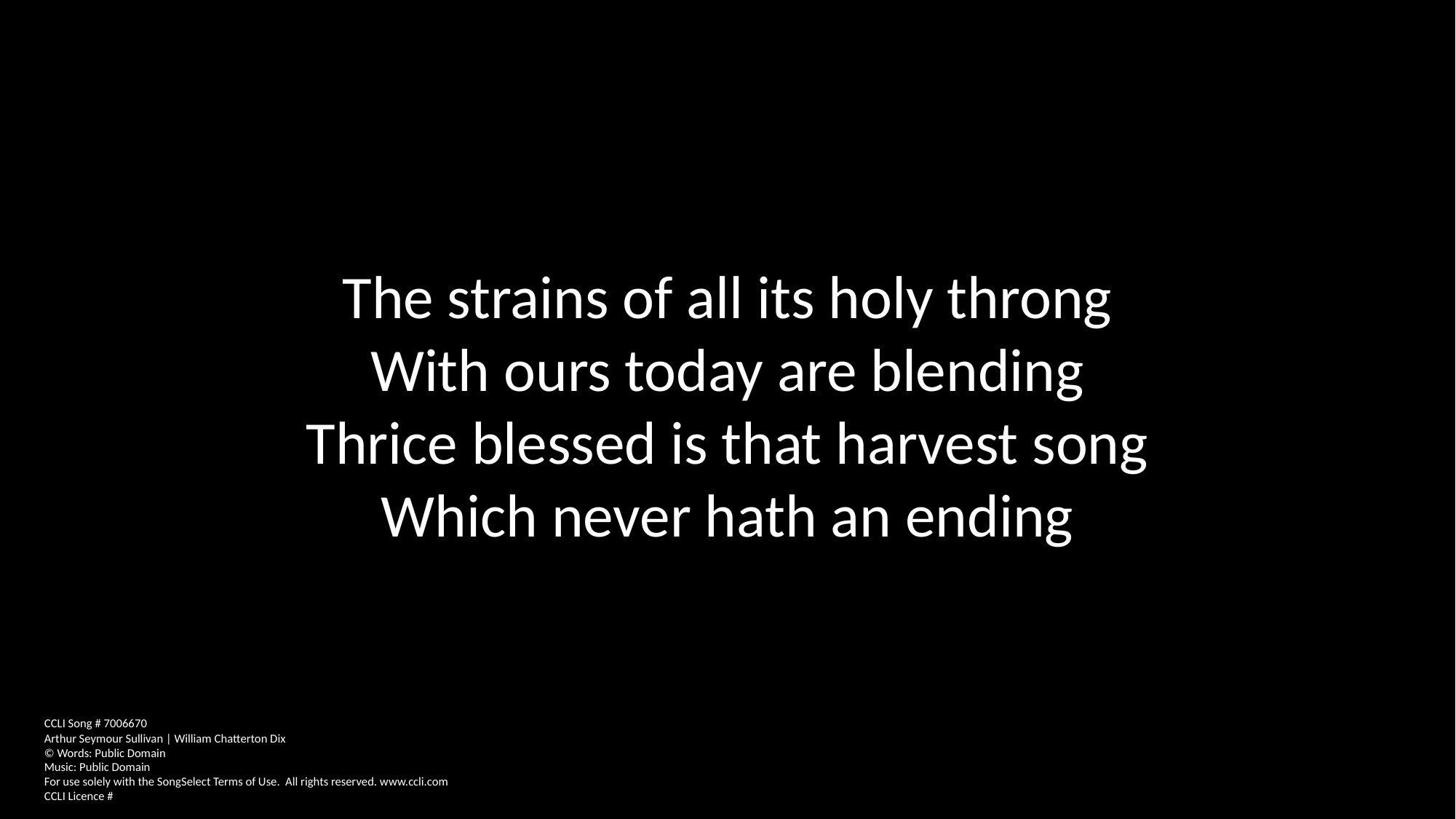

The strains of all its holy throng
With ours today are blending
Thrice blessed is that harvest song
Which never hath an ending
CCLI Song # 7006670
Arthur Seymour Sullivan | William Chatterton Dix
© Words: Public Domain
Music: Public Domain
For use solely with the SongSelect Terms of Use.  All rights reserved. www.ccli.com
CCLI Licence #